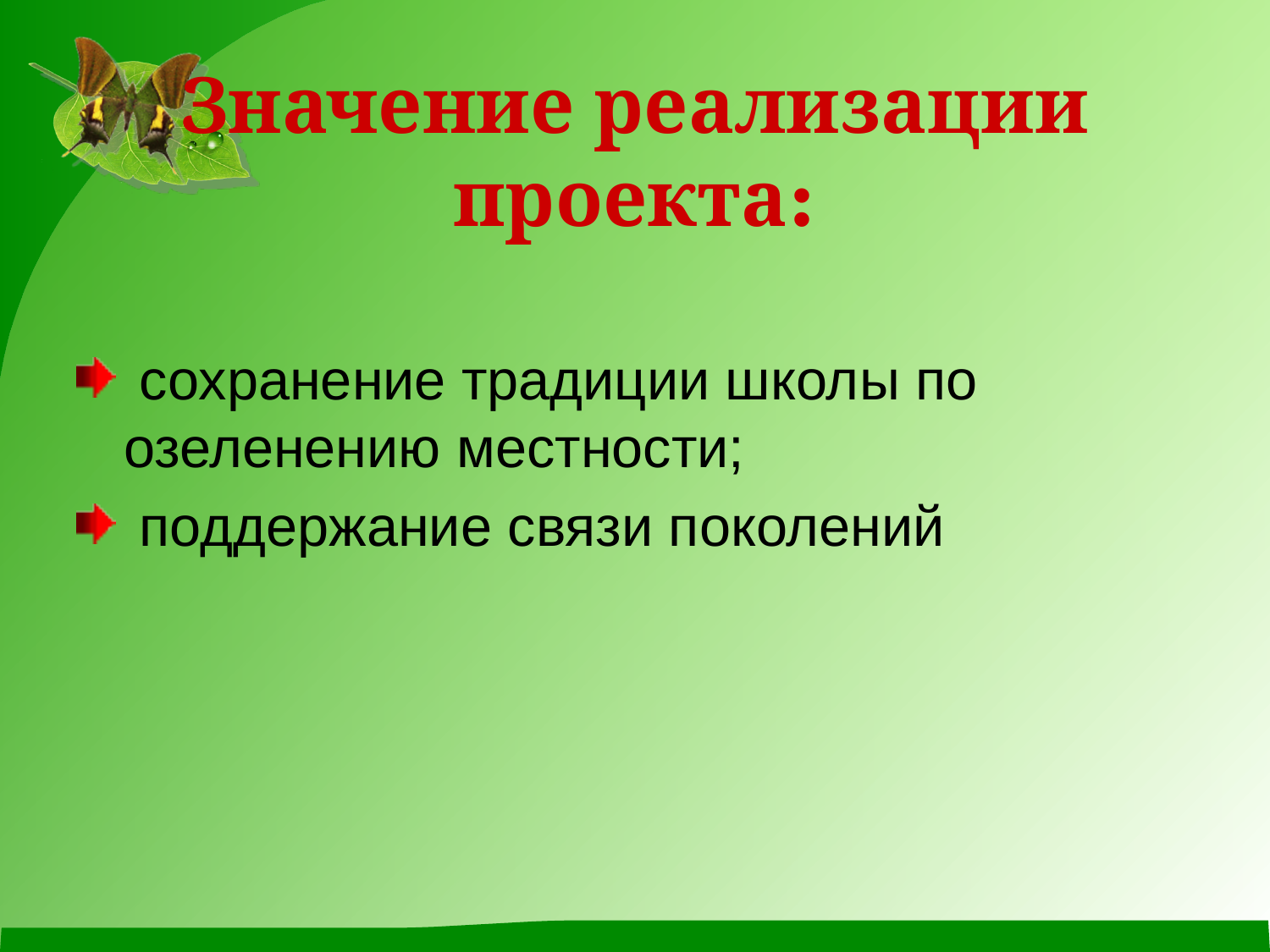

# Значение реализации проекта:
 сохранение традиции школы по озеленению местности;
 поддержание связи поколений